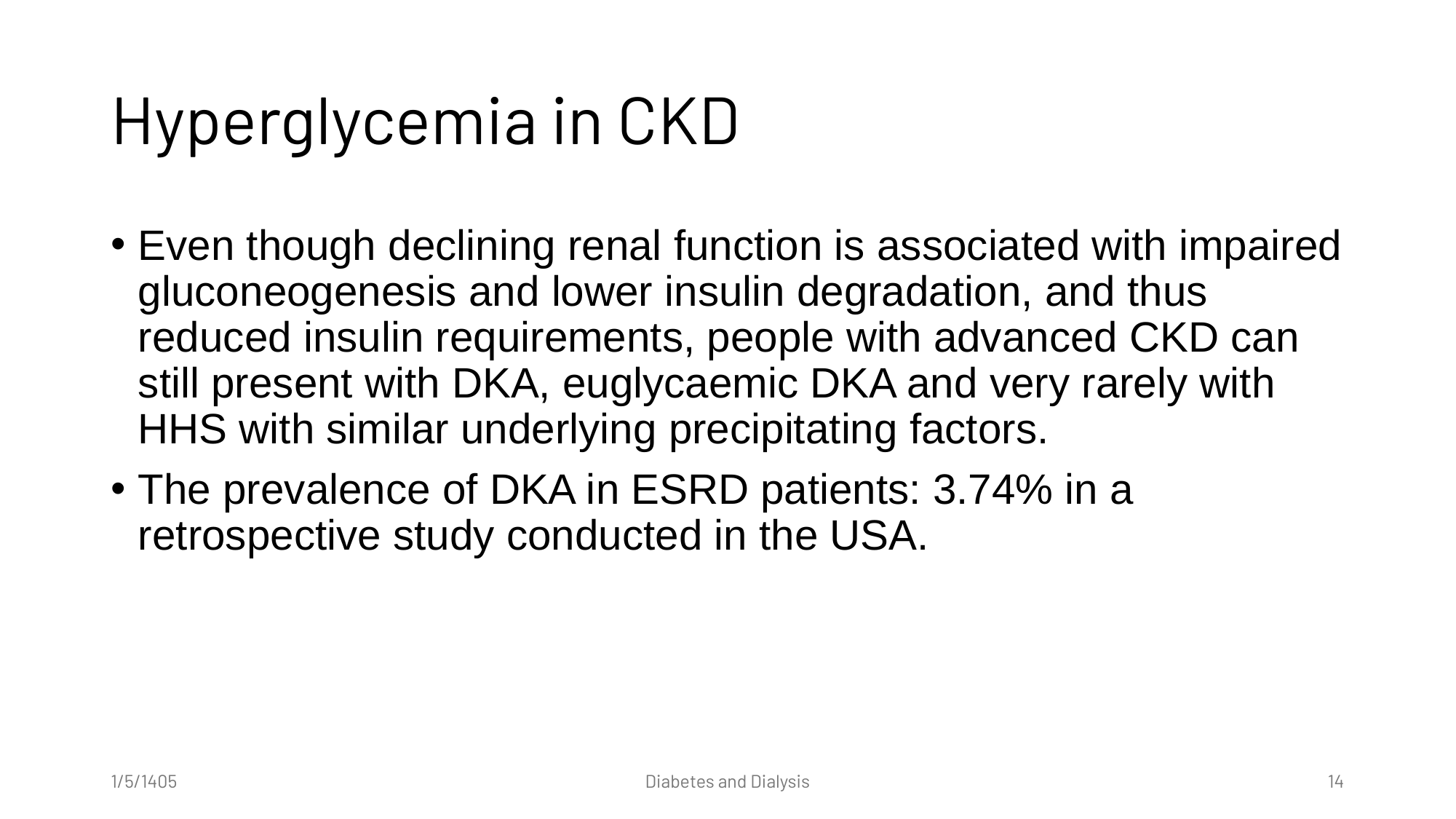

# Hyperglycemia in CKD
Even though declining renal function is associated with impaired gluconeogenesis and lower insulin degradation, and thus reduced insulin requirements, people with advanced CKD can still present with DKA, euglycaemic DKA and very rarely with  HHS with similar underlying precipitating factors.
The prevalence of DKA in ESRD patients: 3.74% in a retrospective study conducted in the USA.

1/5/1405
Diabetes and Dialysis
14